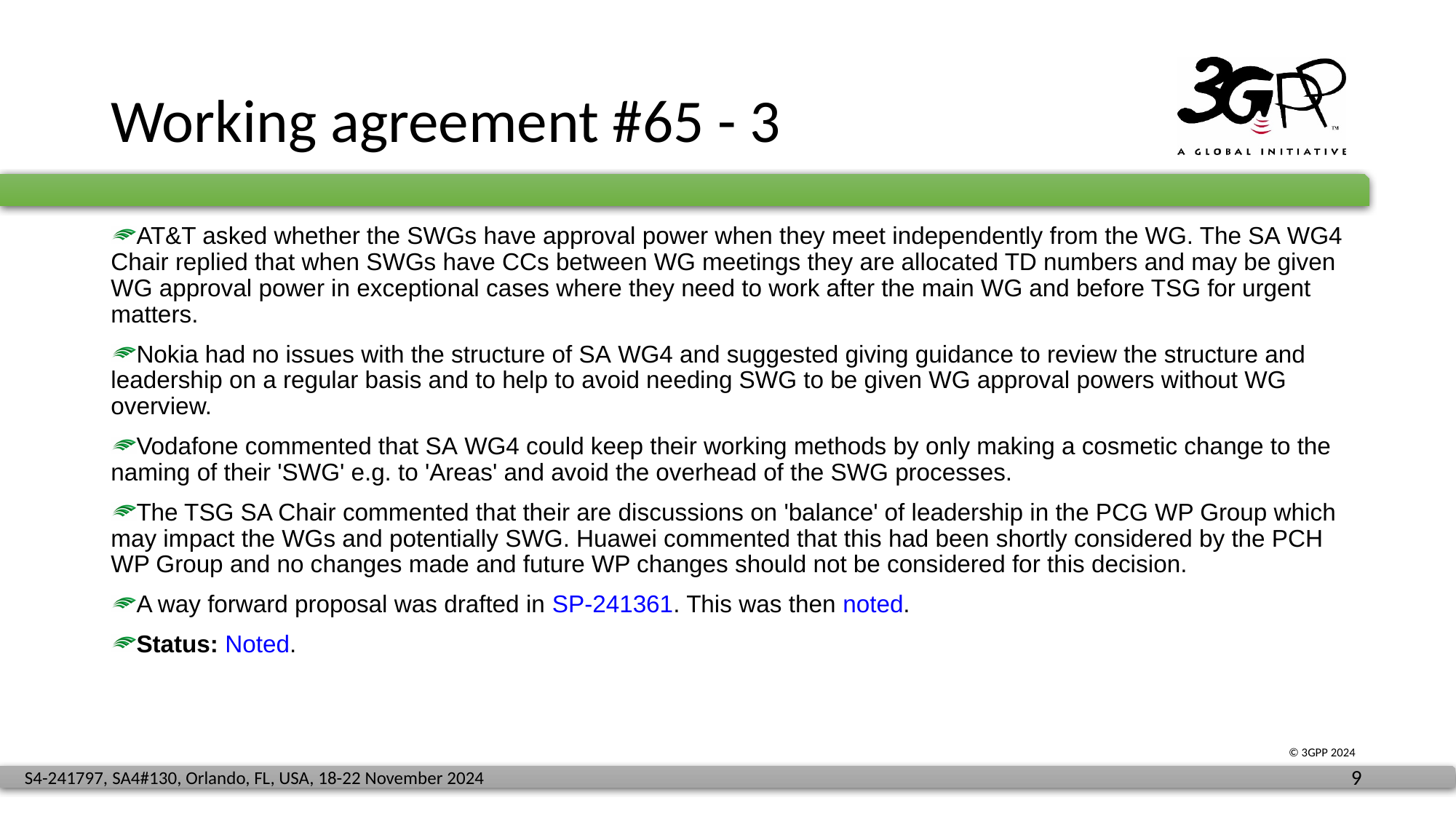

# Working agreement #65 - 3
AT&T asked whether the SWGs have approval power when they meet independently from the WG. The SA WG4 Chair replied that when SWGs have CCs between WG meetings they are allocated TD numbers and may be given WG approval power in exceptional cases where they need to work after the main WG and before TSG for urgent matters.
Nokia had no issues with the structure of SA WG4 and suggested giving guidance to review the structure and leadership on a regular basis and to help to avoid needing SWG to be given WG approval powers without WG overview.
Vodafone commented that SA WG4 could keep their working methods by only making a cosmetic change to the naming of their 'SWG' e.g. to 'Areas' and avoid the overhead of the SWG processes.
The TSG SA Chair commented that their are discussions on 'balance' of leadership in the PCG WP Group which may impact the WGs and potentially SWG. Huawei commented that this had been shortly considered by the PCH WP Group and no changes made and future WP changes should not be considered for this decision.
A way forward proposal was drafted in SP-241361. This was then noted.
Status: Noted.